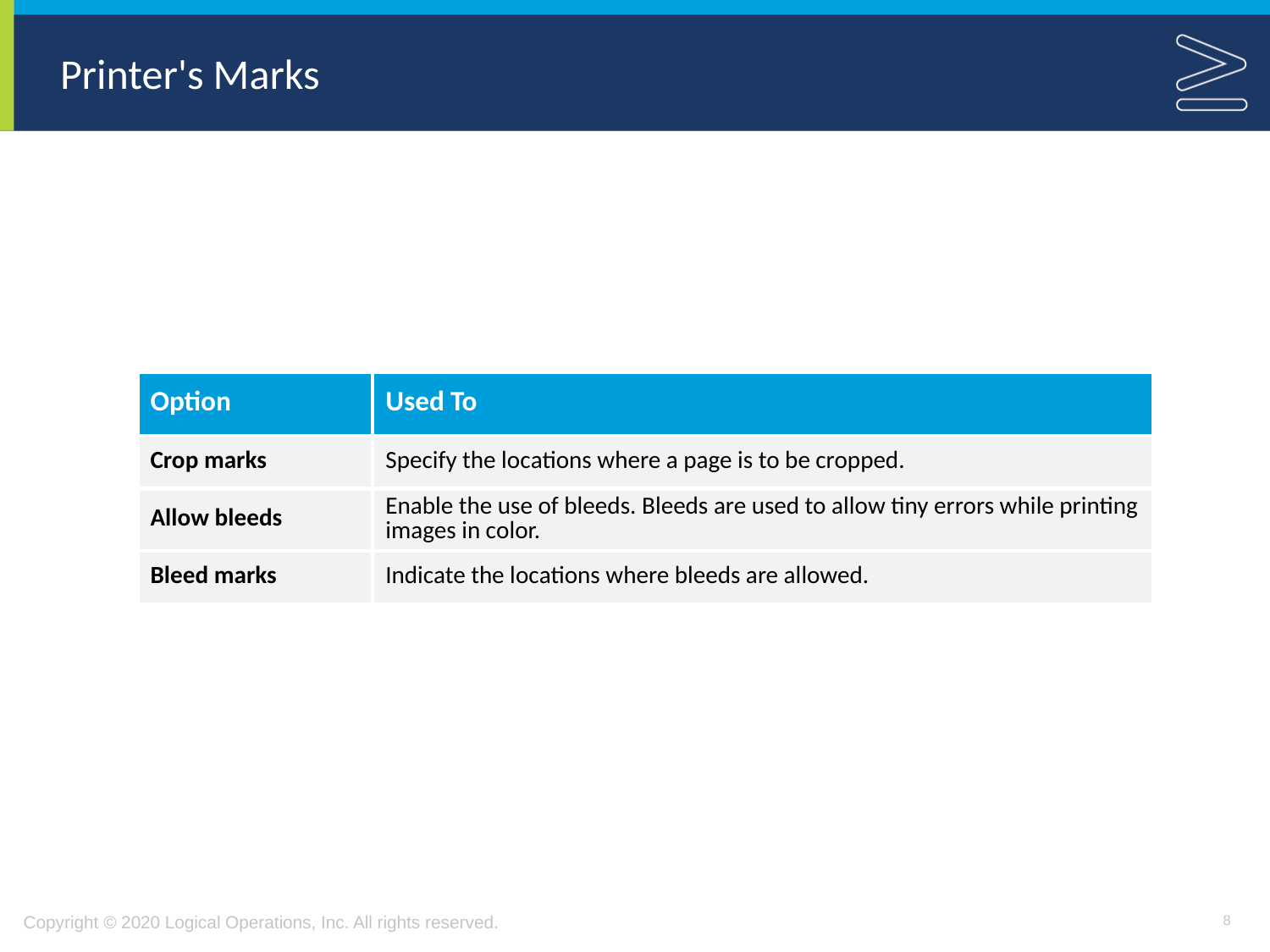

# Printer's Marks
| Option | Used To |
| --- | --- |
| Crop marks | Specify the locations where a page is to be cropped. |
| Allow bleeds | Enable the use of bleeds. Bleeds are used to allow tiny errors while printing images in color. |
| Bleed marks | Indicate the locations where bleeds are allowed. |
8